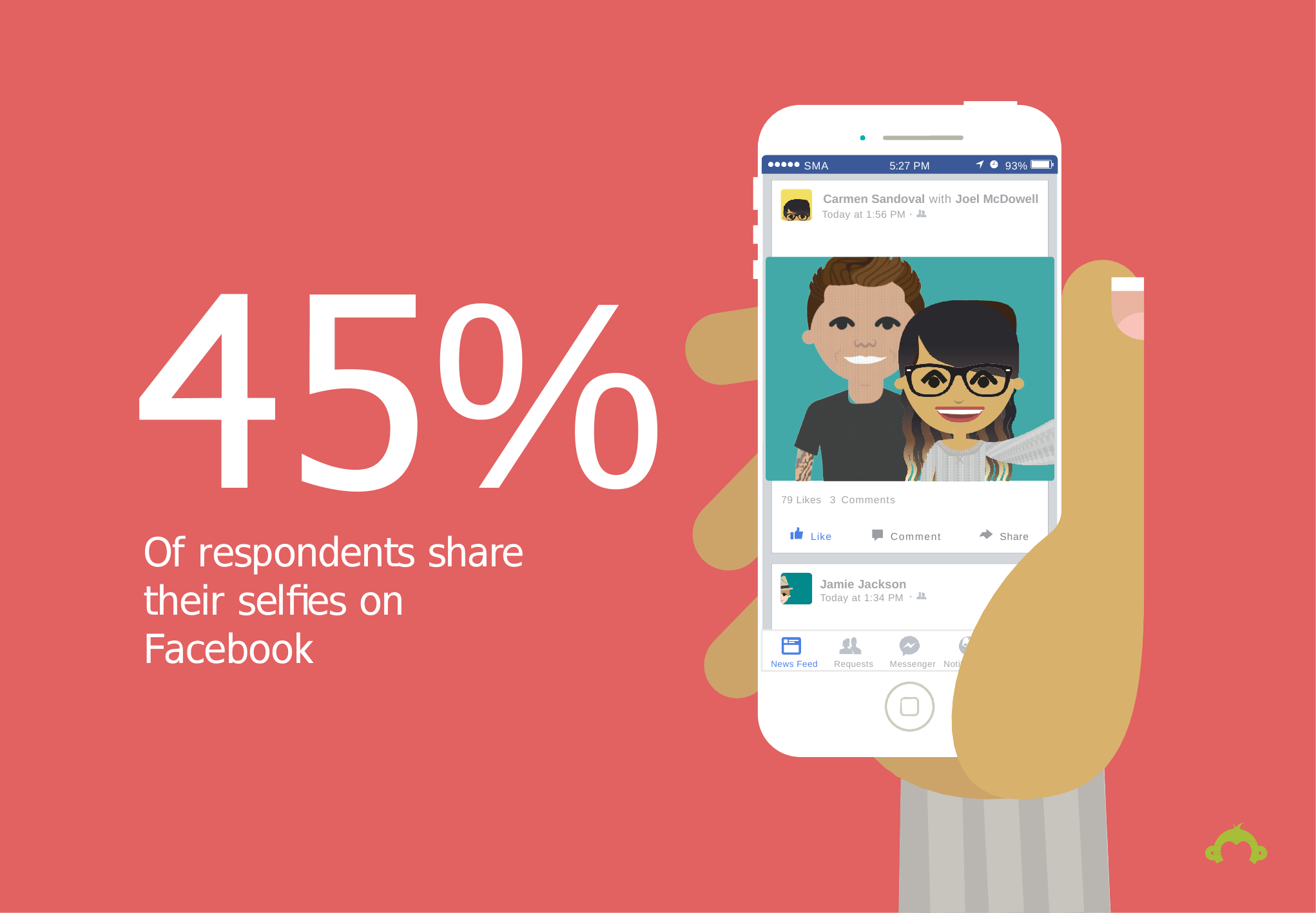

SMA	5:27 PM	93%

Carmen Sandoval with Joel McDowell
Today at 1:56 PM

45% post selfies to facebook
45%

79 Likes   3  Comments

Of respondents share their selfies on Facebook

Like
Comment
Share

Jamie Jackson
Today at 1:34 PM

45
News Feed	Requests	Messenger   Notifications

More